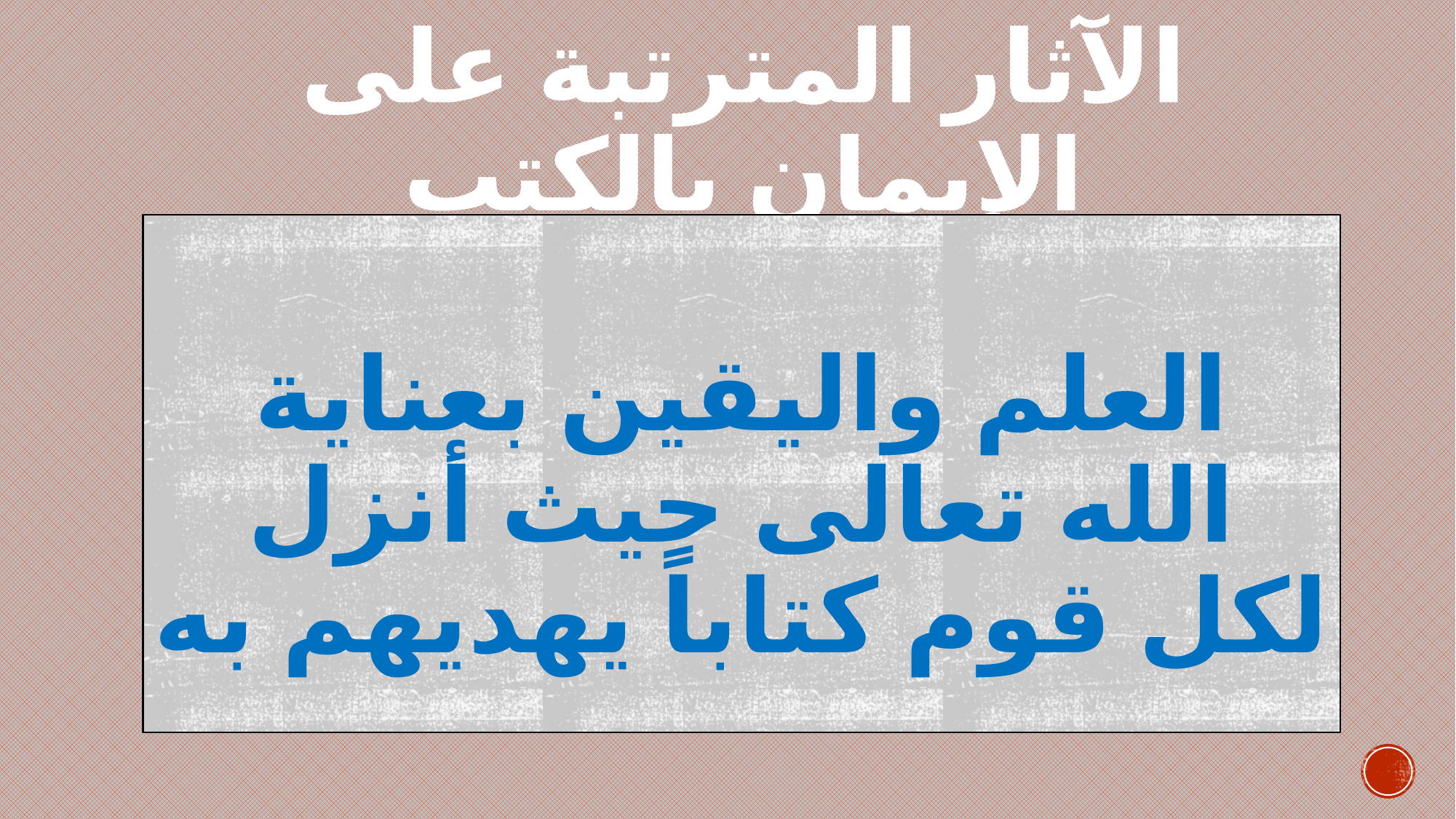

# الآثار المترتبة على الإيمان بالكتب

العلم واليقين بعناية الله تعالى حيث أنزل لكل قوم كتاباً يهديهم به